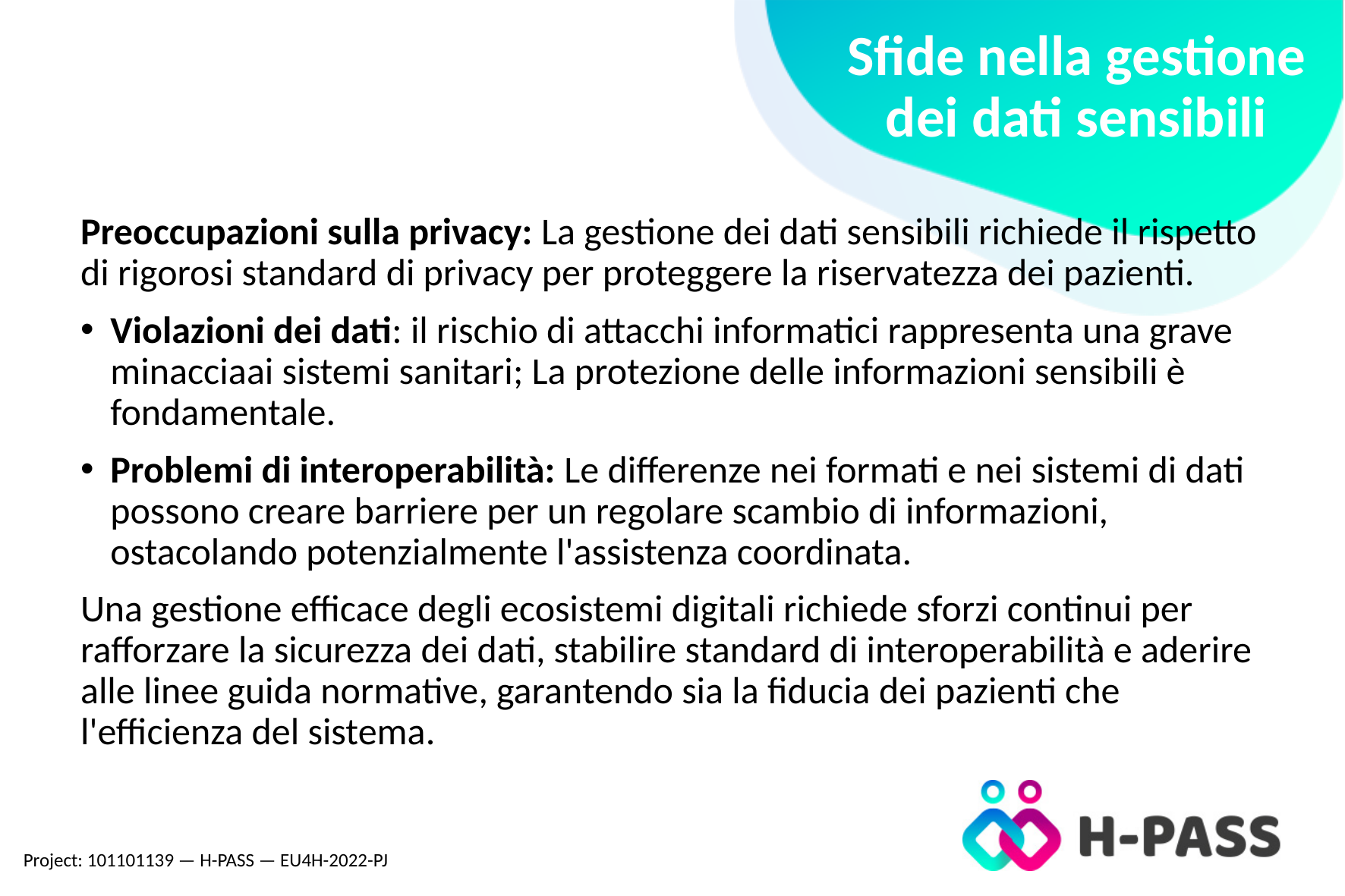

# Sfide nella gestione dei dati sensibili
Preoccupazioni sulla privacy: La gestione dei dati sensibili richiede il rispetto di rigorosi standard di privacy per proteggere la riservatezza dei pazienti.
Violazioni dei dati: il rischio di attacchi informatici rappresenta una grave minacciaai sistemi sanitari; La protezione delle informazioni sensibili è fondamentale.
Problemi di interoperabilità: Le differenze nei formati e nei sistemi di dati possono creare barriere per un regolare scambio di informazioni, ostacolando potenzialmente l'assistenza coordinata.
Una gestione efficace degli ecosistemi digitali richiede sforzi continui per rafforzare la sicurezza dei dati, stabilire standard di interoperabilità e aderire alle linee guida normative, garantendo sia la fiducia dei pazienti che l'efficienza del sistema.
Project: 101101139 — H-PASS — EU4H-2022-PJ